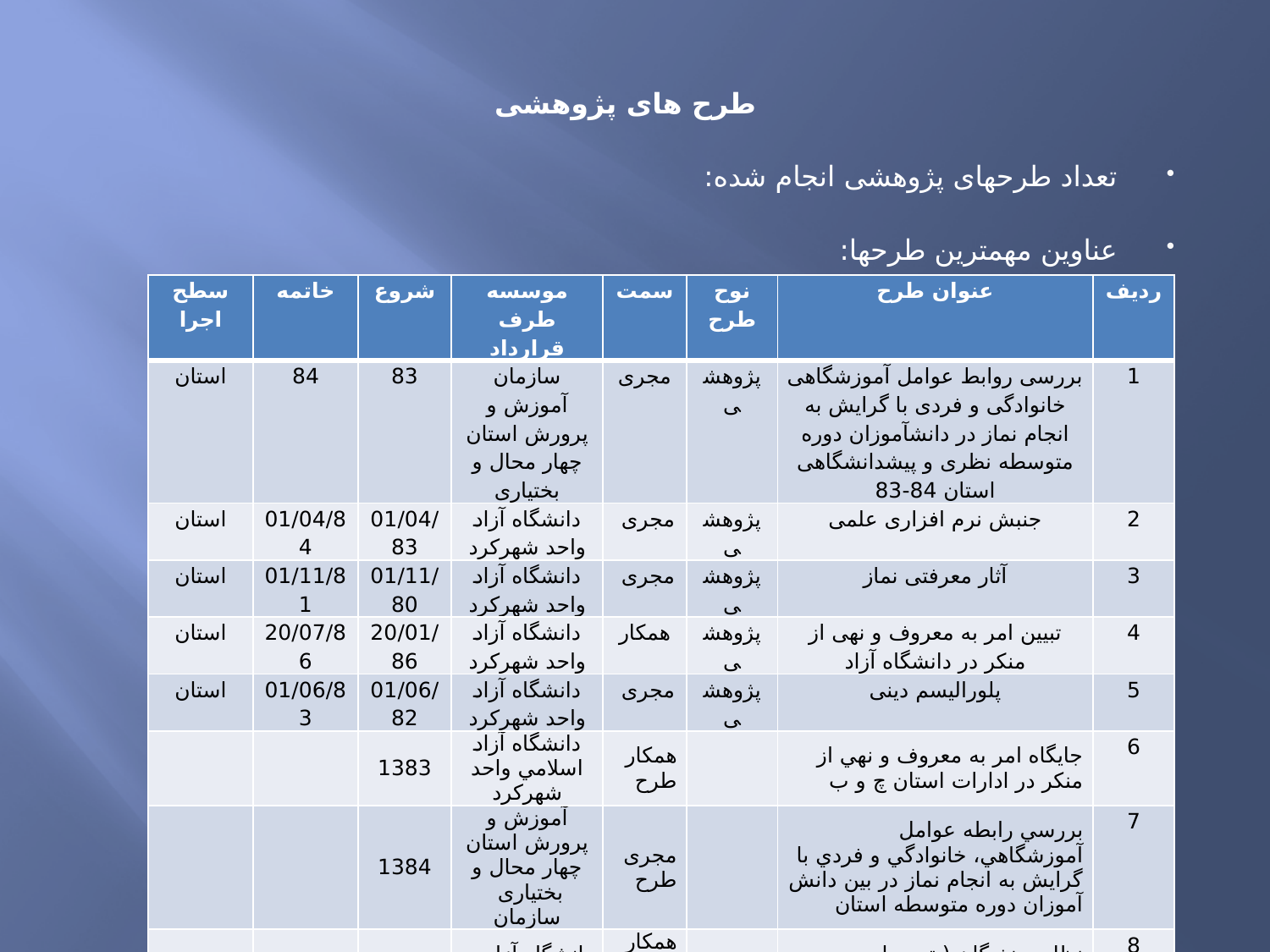

طرح های پژوهشی
تعداد طرحهای پژوهشی انجام شده:
عناوین مهمترین طرحها:

| سطح اجرا | خاتمه | شروع | موسسه طرف قرارداد | سمت | نوح طرح | عنوان طرح | ردیف |
| --- | --- | --- | --- | --- | --- | --- | --- |
| استان | 84 | 83 | سازمان آموزش و پرورش استان چهار محال و بختیاری | مجری | پژوهشی | بررسی روابط عوامل آموزشگاهی خانوادگی و فردی با گرایش به انجام نماز در دانش­آموزان دوره متوسطه نظری و پیش­دانشگاهی استان 84-83 | 1 |
| استان | 01/04/84 | 01/04/83 | دانشگاه آزاد واحد شهرکرد | مجری | پژوهشی | جنبش نرم افزاری علمی | 2 |
| استان | 01/11/81 | 01/11/80 | دانشگاه آزاد واحد شهرکرد | مجری | پژوهشی | آثار معرفتی نماز | 3 |
| استان | 20/07/86 | 20/01/86 | دانشگاه آزاد واحد شهرکرد | همکار | پژوهشی | تبیین امر به معروف و نهی از منکر در دانشگاه آزاد | 4 |
| استان | 01/06/83 | 01/06/82 | دانشگاه آزاد واحد شهرکرد | مجری | پژوهشی | پلورالیسم دینی | 5 |
|  |  | 1383 | دانشگاه آزاد اسلامي واحد شهركرد | همكار طرح |  | جايگاه امر به معروف و نهي از منكر در ادارات استان چ و ب | 6 |
|  |  | 1384 | آموزش و پرورش استان چهار محال و بختیاری سازمان | مجری طرح |  | بررسي رابطه عوامل آموزشگاهي، خانوادگي و فردي با گرايش به انجام نماز در بين دانش آموزان دوره متوسطه استان | 7 |
|  |  | 1386 | دانشگاه آزاد اسلامي واحد شهركرد | همکارطرح و ویراستار |  | نظارت نخبگان.( تبيين امر به معروف و نهي از منكر در دانشگاه) | 8 |